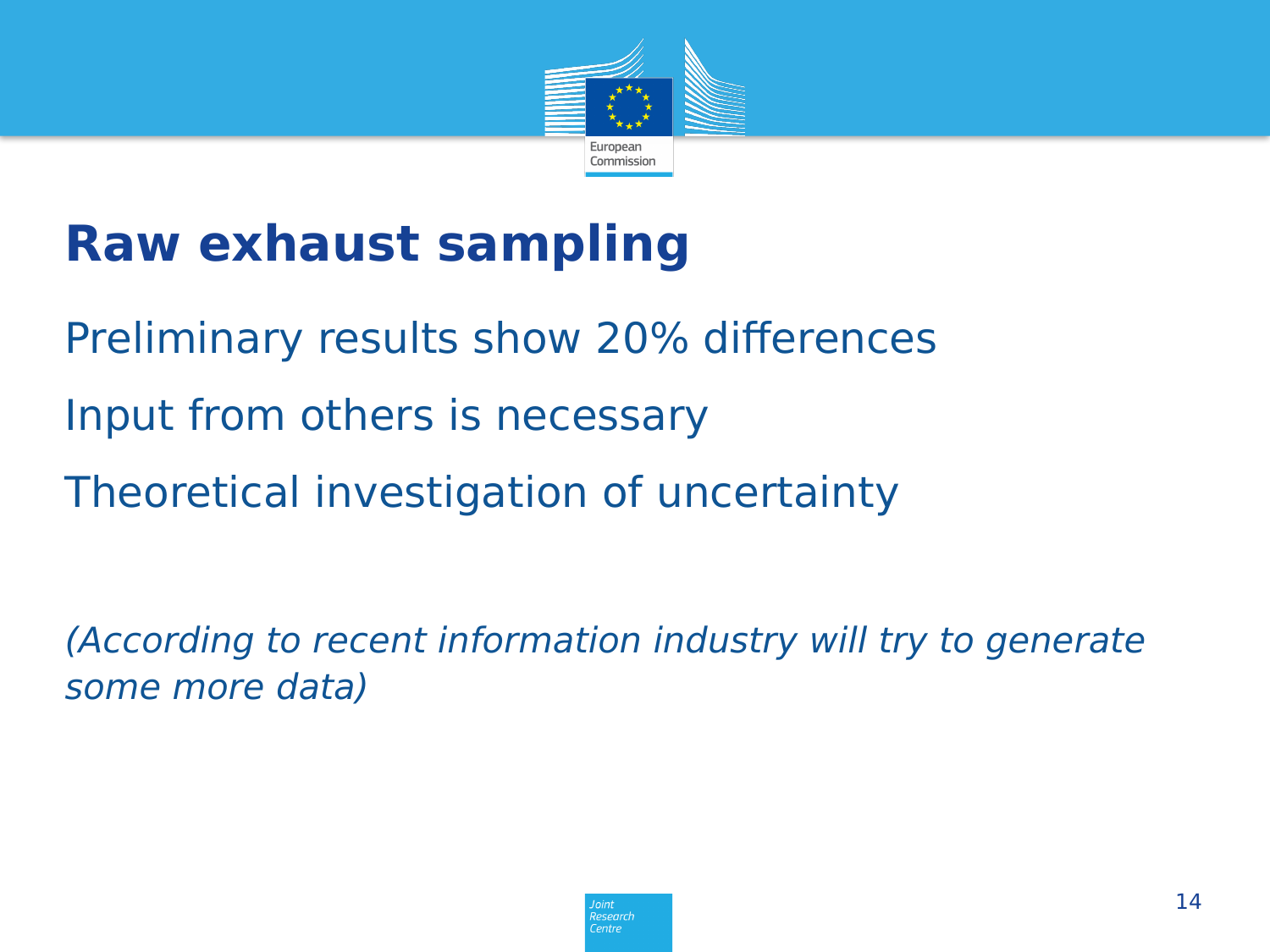

# Raw exhaust sampling
Preliminary results show 20% differences
Input from others is necessary
Theoretical investigation of uncertainty

(According to recent information industry will try to generate some more data)